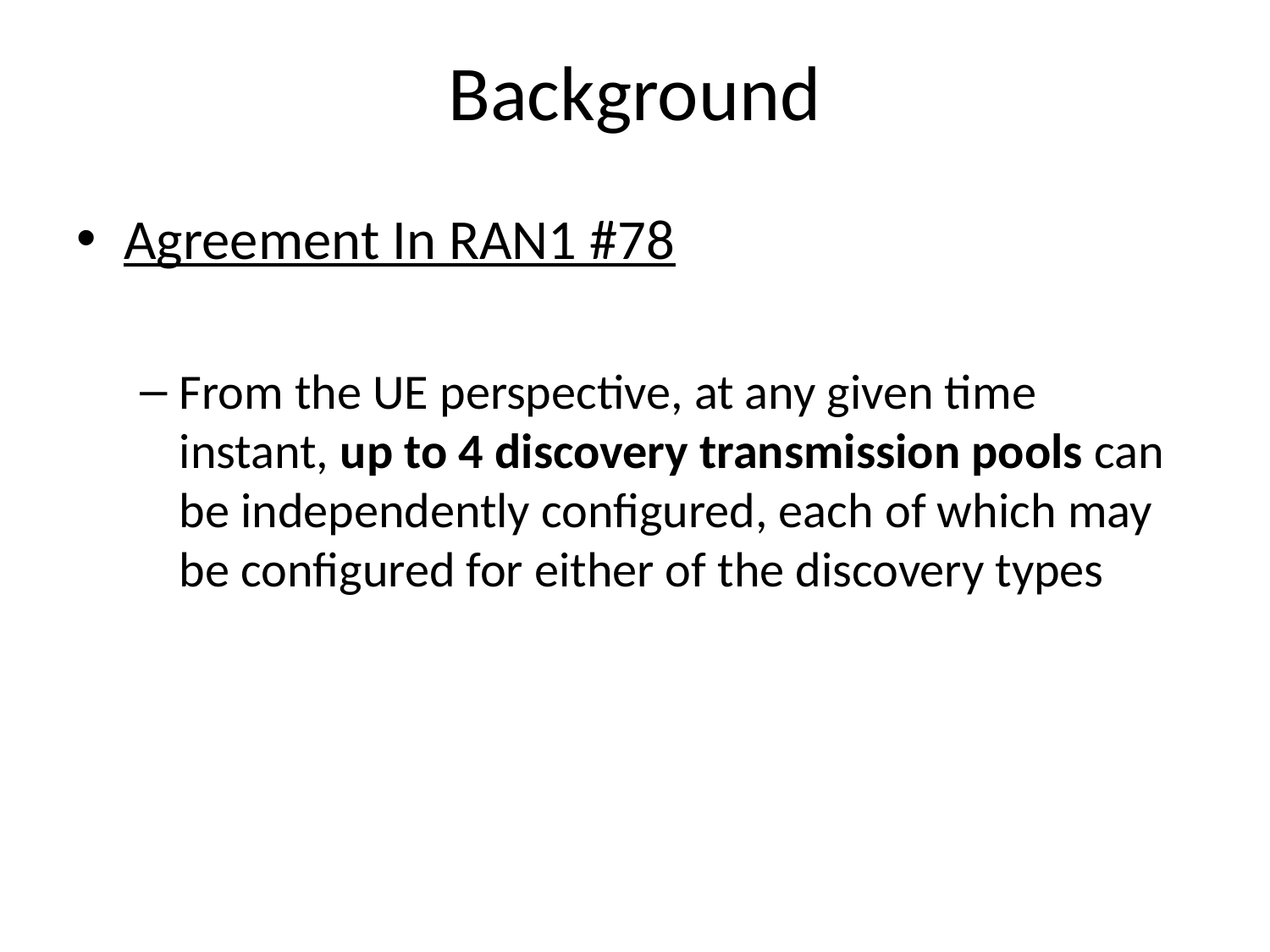

# Background
Agreement In RAN1 #78

From the UE perspective, at any given time instant, up to 4 discovery transmission pools can be independently configured, each of which may be configured for either of the discovery types